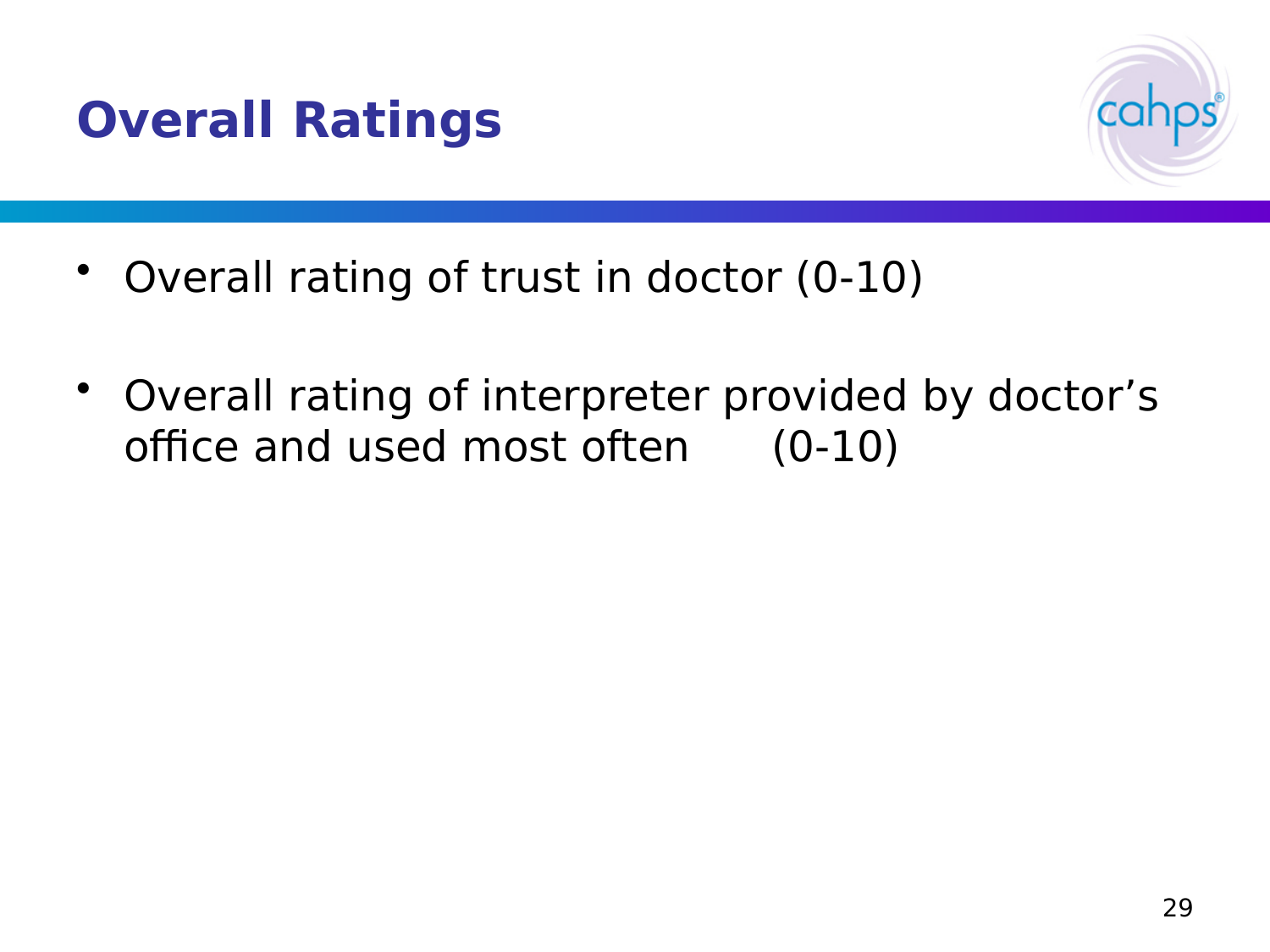

# Overall Ratings
Overall rating of trust in doctor (0-10)

Overall rating of interpreter provided by doctor’s office and used most often      (0-10)

29